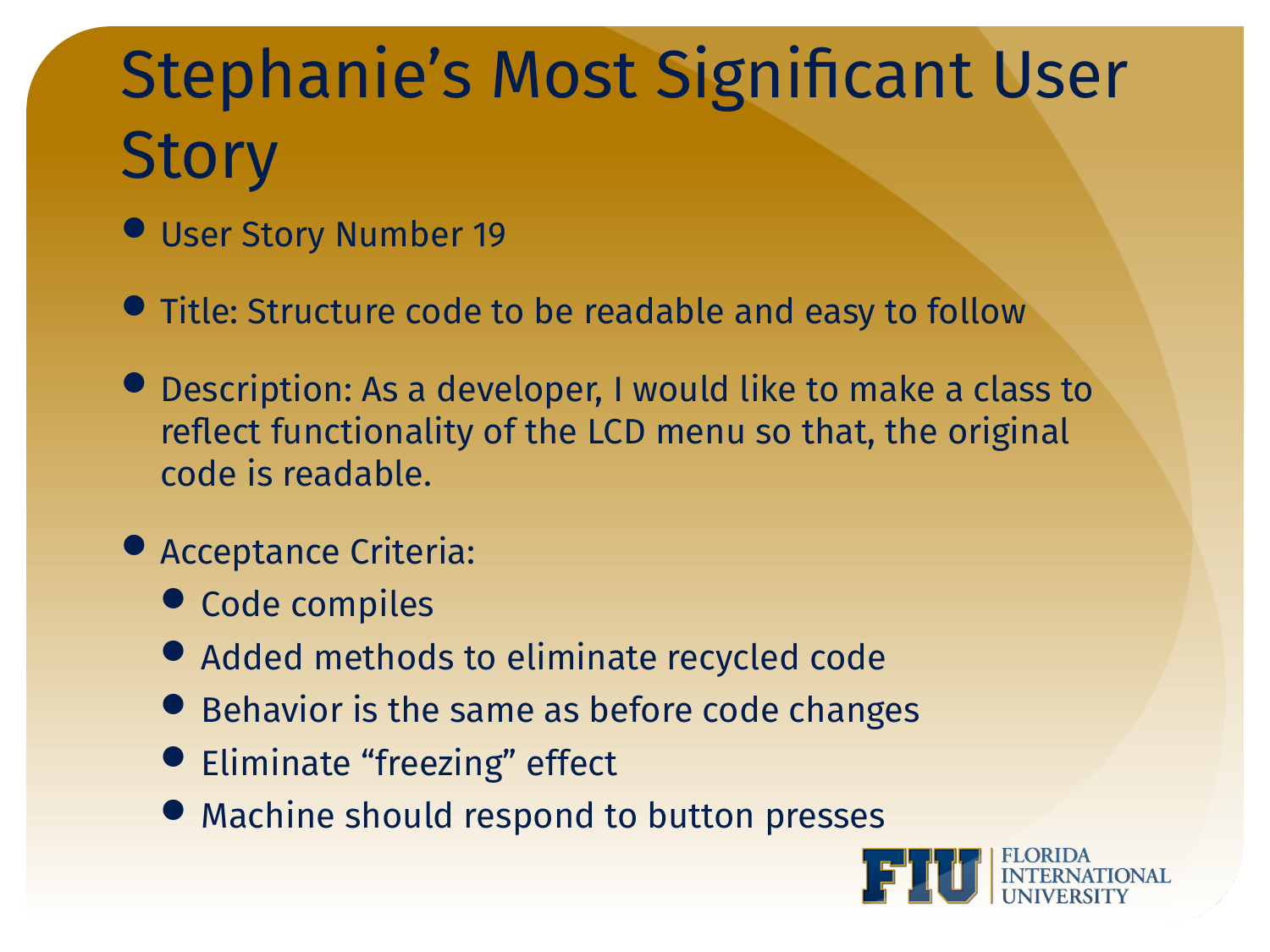

# Stephanie’s Most Significant User Story
User Story Number 19
Title: Structure code to be readable and easy to follow
Description: As a developer, I would like to make a class to reflect functionality of the LCD menu so that, the original code is readable.
Acceptance Criteria:
Code compiles
Added methods to eliminate recycled code
Behavior is the same as before code changes
Eliminate “freezing” effect
Machine should respond to button presses